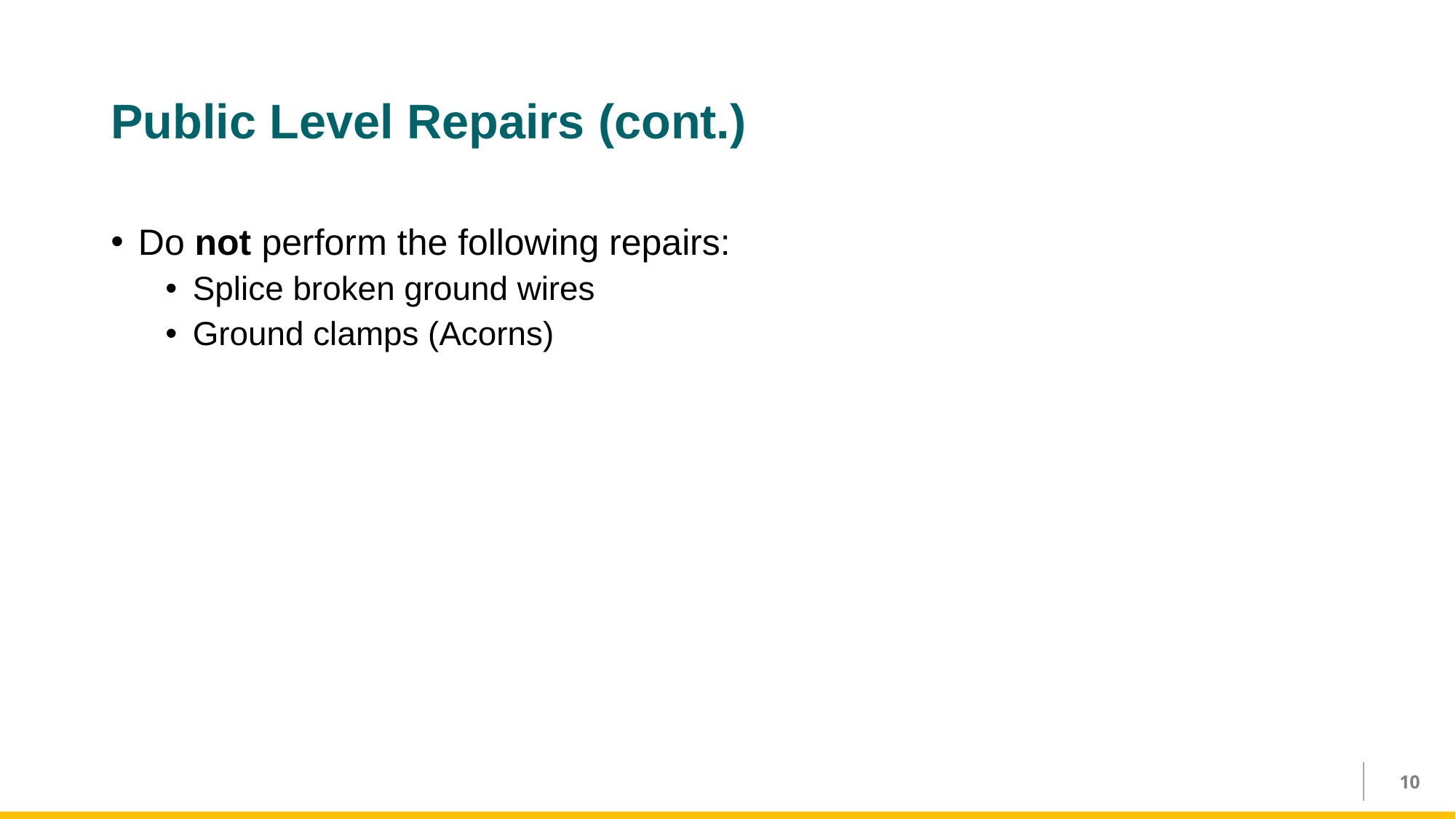

# Public Level Repairs (cont.)
Do not perform the following repairs:
Splice broken ground wires
Ground clamps (Acorns)